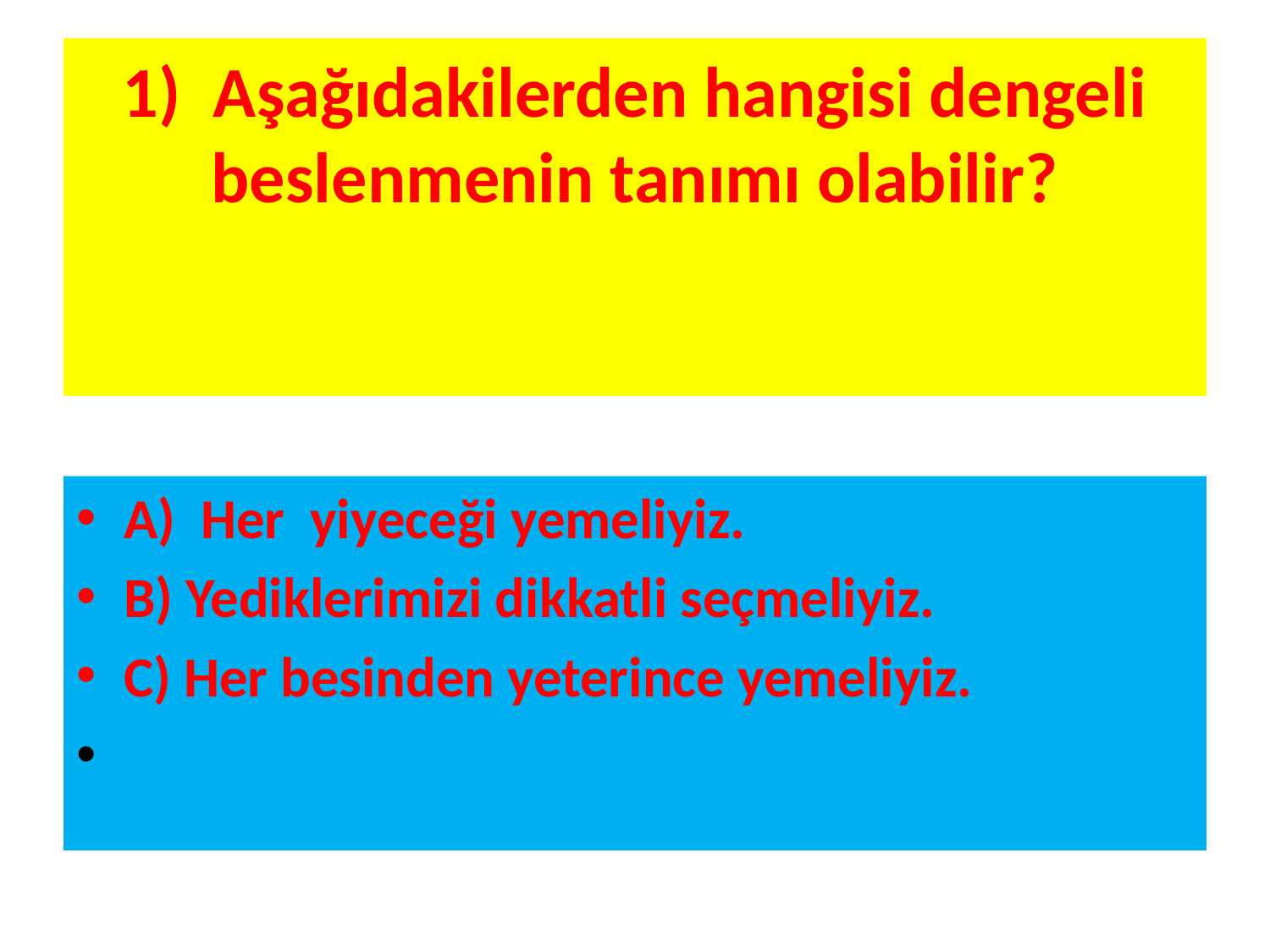

# 1)  Aşağıdakilerden hangisi dengeli beslenmenin tanımı olabilir?
A)  Her  yiyeceği yemeliyiz.
B) Yediklerimizi dikkatli seçmeliyiz.
C) Her besinden yeterince yemeliyiz.